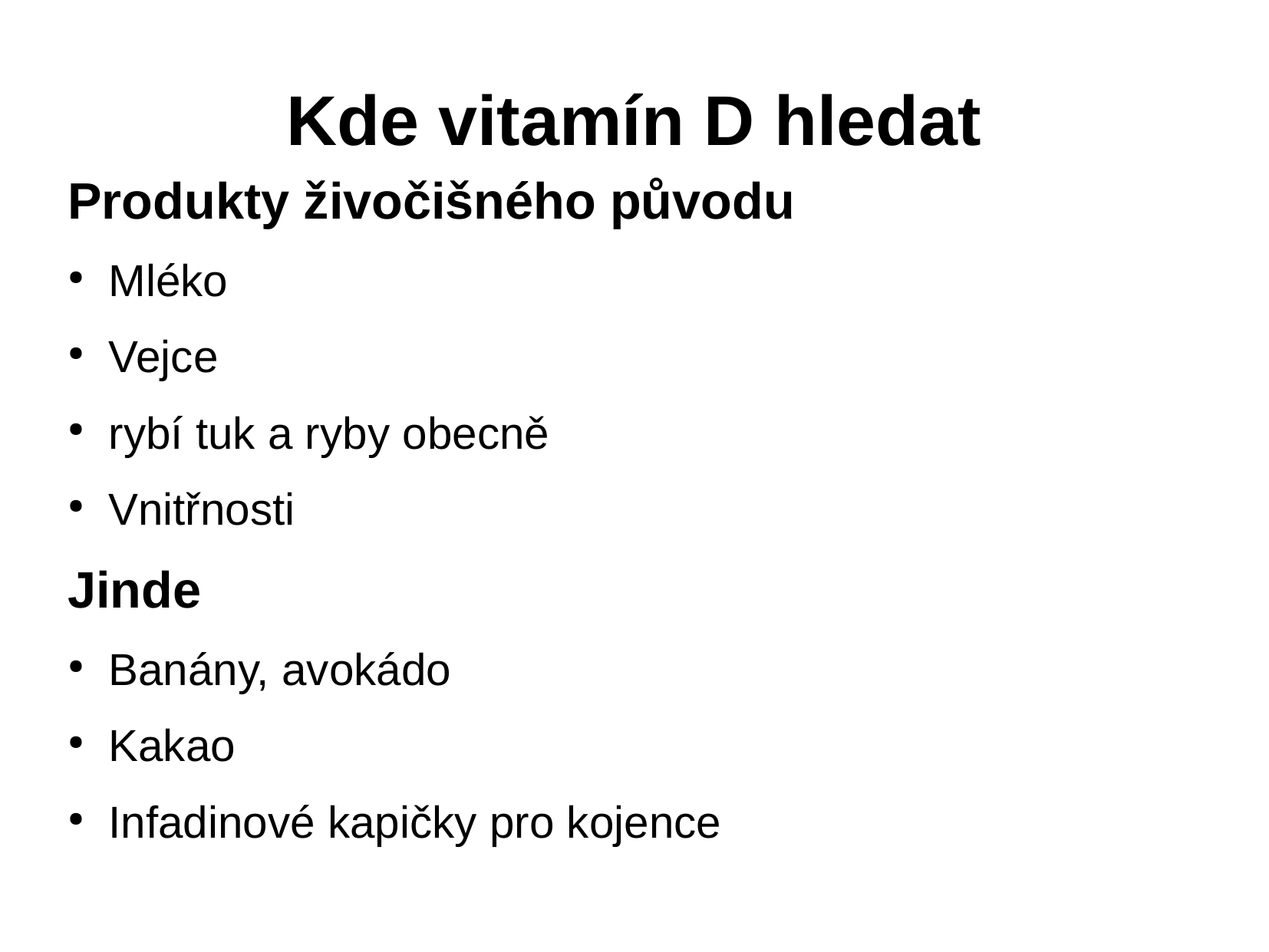

Kde vitamín D hledat
Produkty živočišného původu
Mléko
Vejce
rybí tuk a ryby obecně
Vnitřnosti
Jinde
Banány, avokádo
Kakao
Infadinové kapičky pro kojence